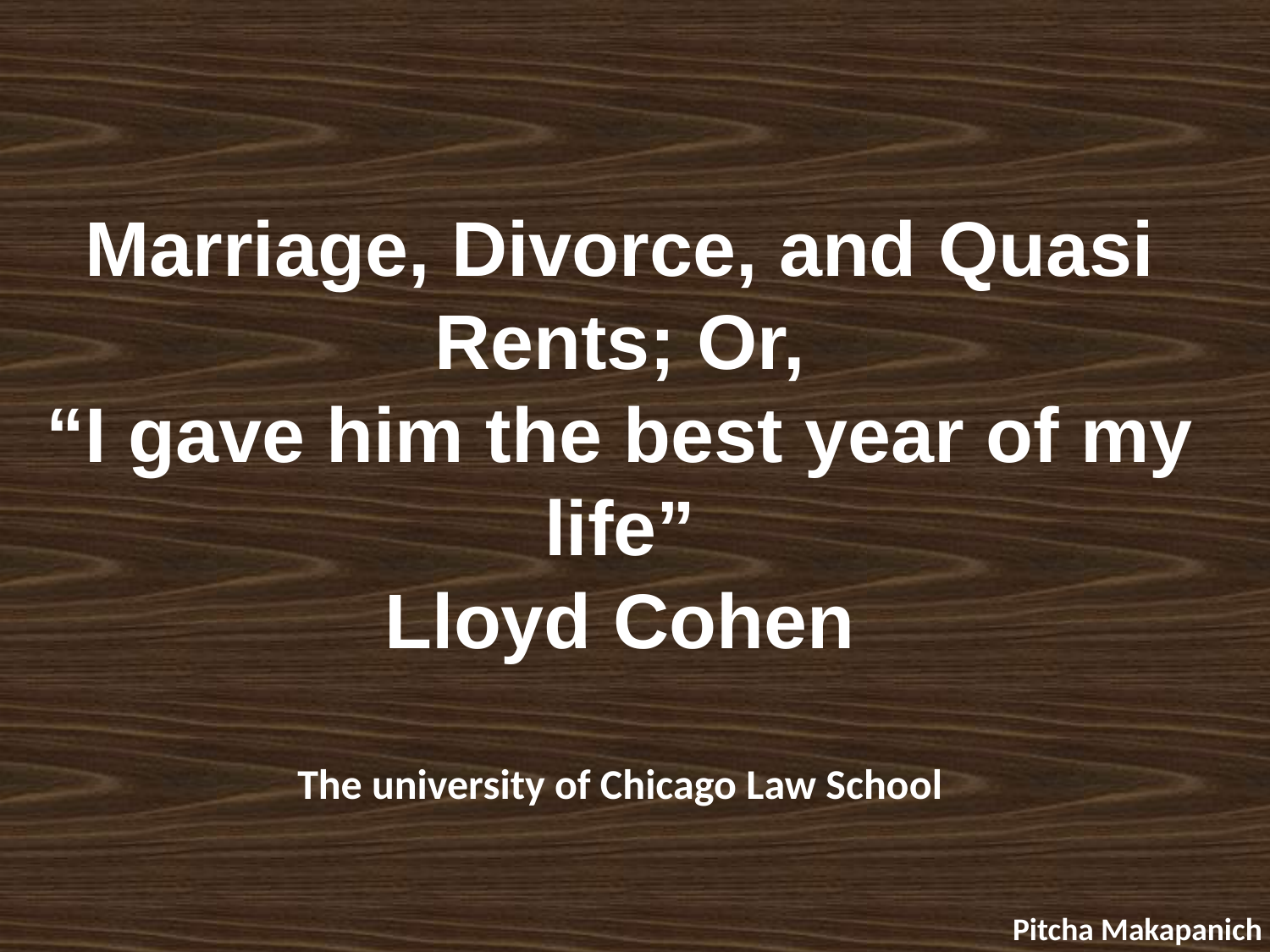

Marriage, Divorce, and Quasi Rents; Or,
“I gave him the best year of my life”
Lloyd Cohen

The university of Chicago Law School

Pitcha Makapanich
5404640889